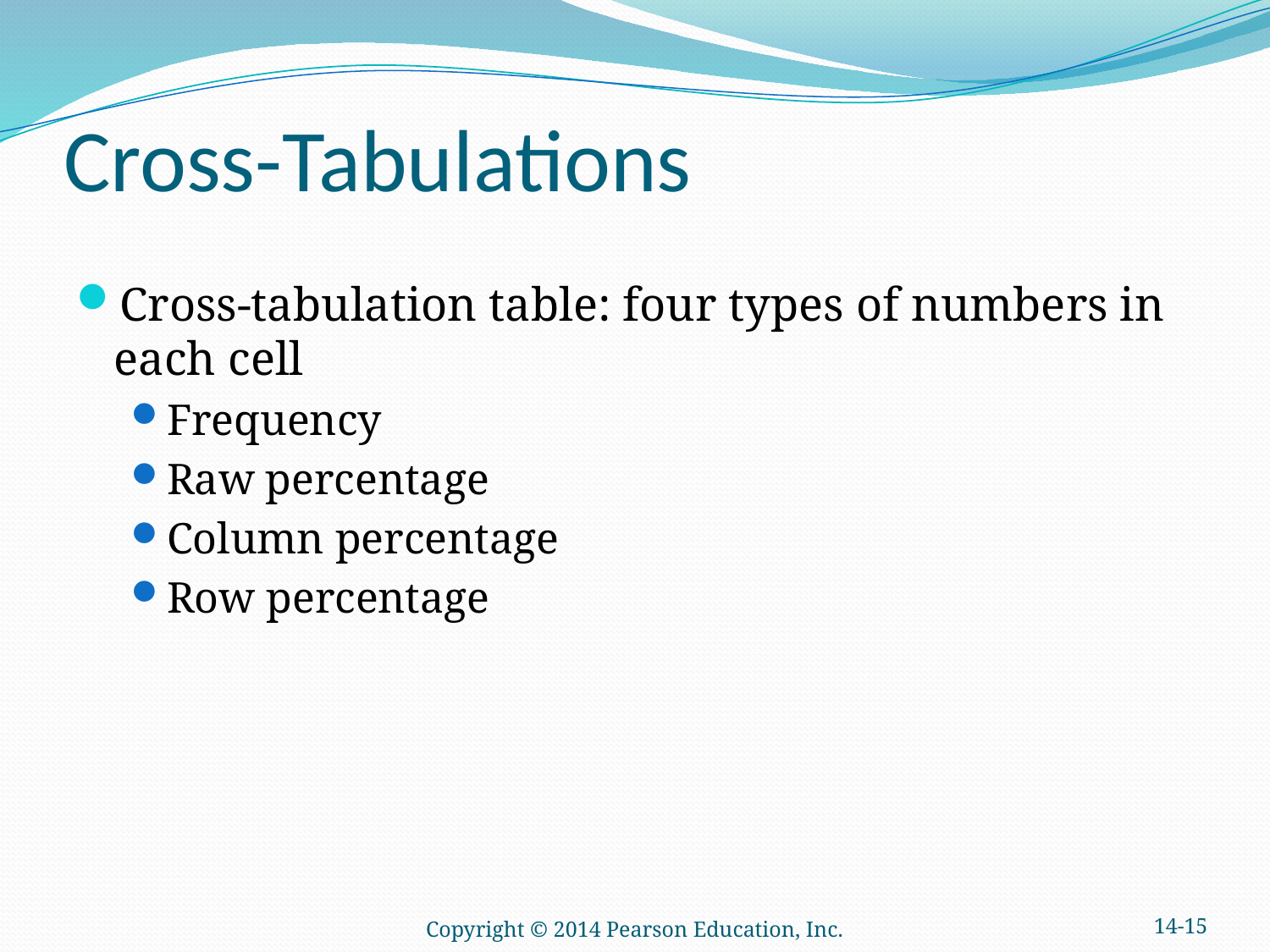

# Cross-Tabulations
Cross-tabulation table: four types of numbers in each cell
Frequency
Raw percentage
Column percentage
Row percentage